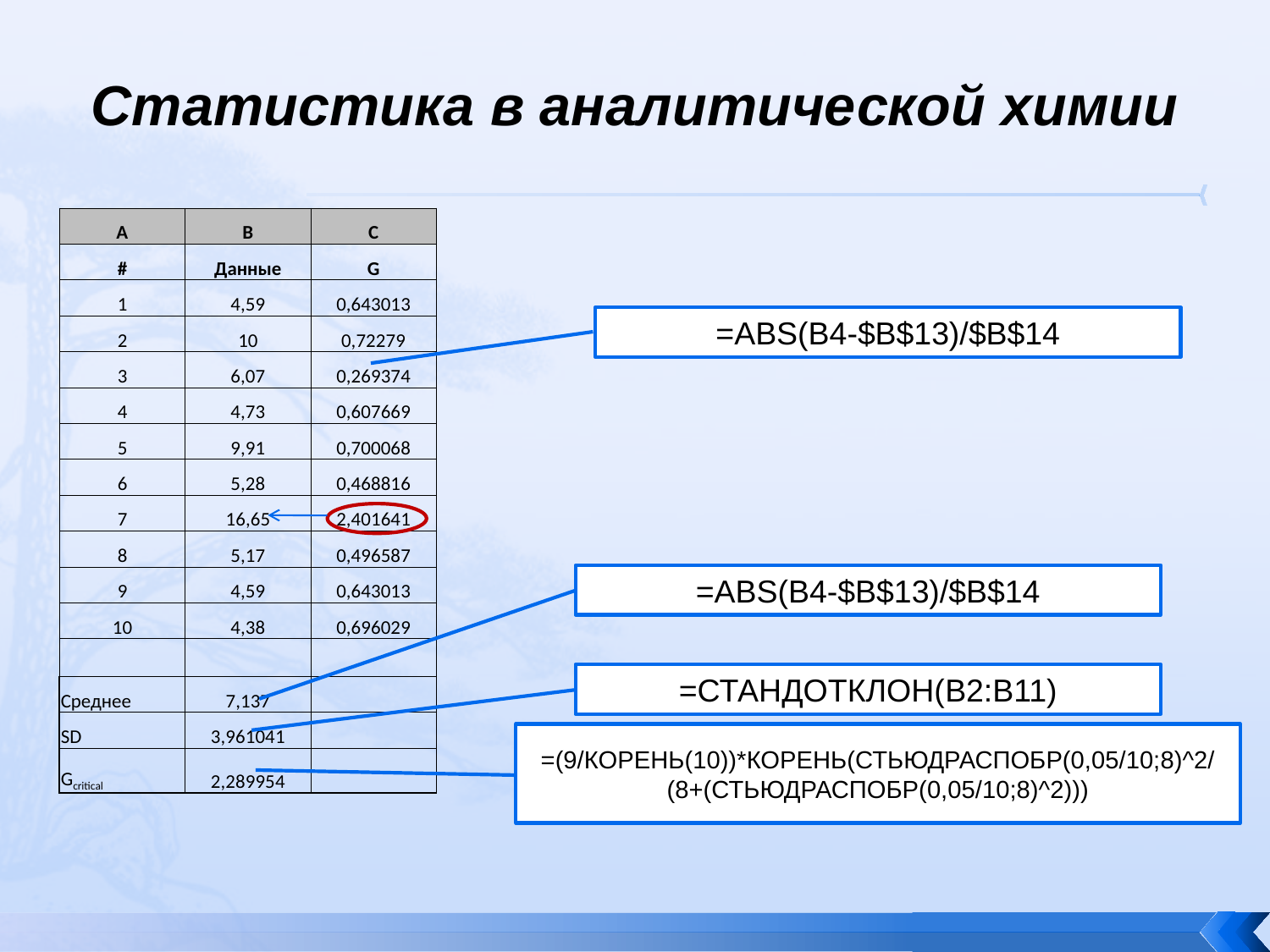

# Статистика в аналитической химии
| A | B | C |
| --- | --- | --- |
| # | Данные | G |
| 1 | 4,59 | 0,643013 |
| 2 | 10 | 0,72279 |
| 3 | 6,07 | 0,269374 |
| 4 | 4,73 | 0,607669 |
| 5 | 9,91 | 0,700068 |
| 6 | 5,28 | 0,468816 |
| 7 | 16,65 | 2,401641 |
| 8 | 5,17 | 0,496587 |
| 9 | 4,59 | 0,643013 |
| 10 | 4,38 | 0,696029 |
|  |  |  |
| Среднее | 7,137 |  |
| SD | 3,961041 |  |
| Gcritical | 2,289954 |  |
=ABS(B4-$B$13)/$B$14

=ABS(B4-$B$13)/$B$14
=СТАНДОТКЛОН(B2:B11)
=(9/КОРЕНЬ(10))*КОРЕНЬ(СТЬЮДРАСПОБР(0,05/10;8)^2/(8+(СТЬЮДРАСПОБР(0,05/10;8)^2)))